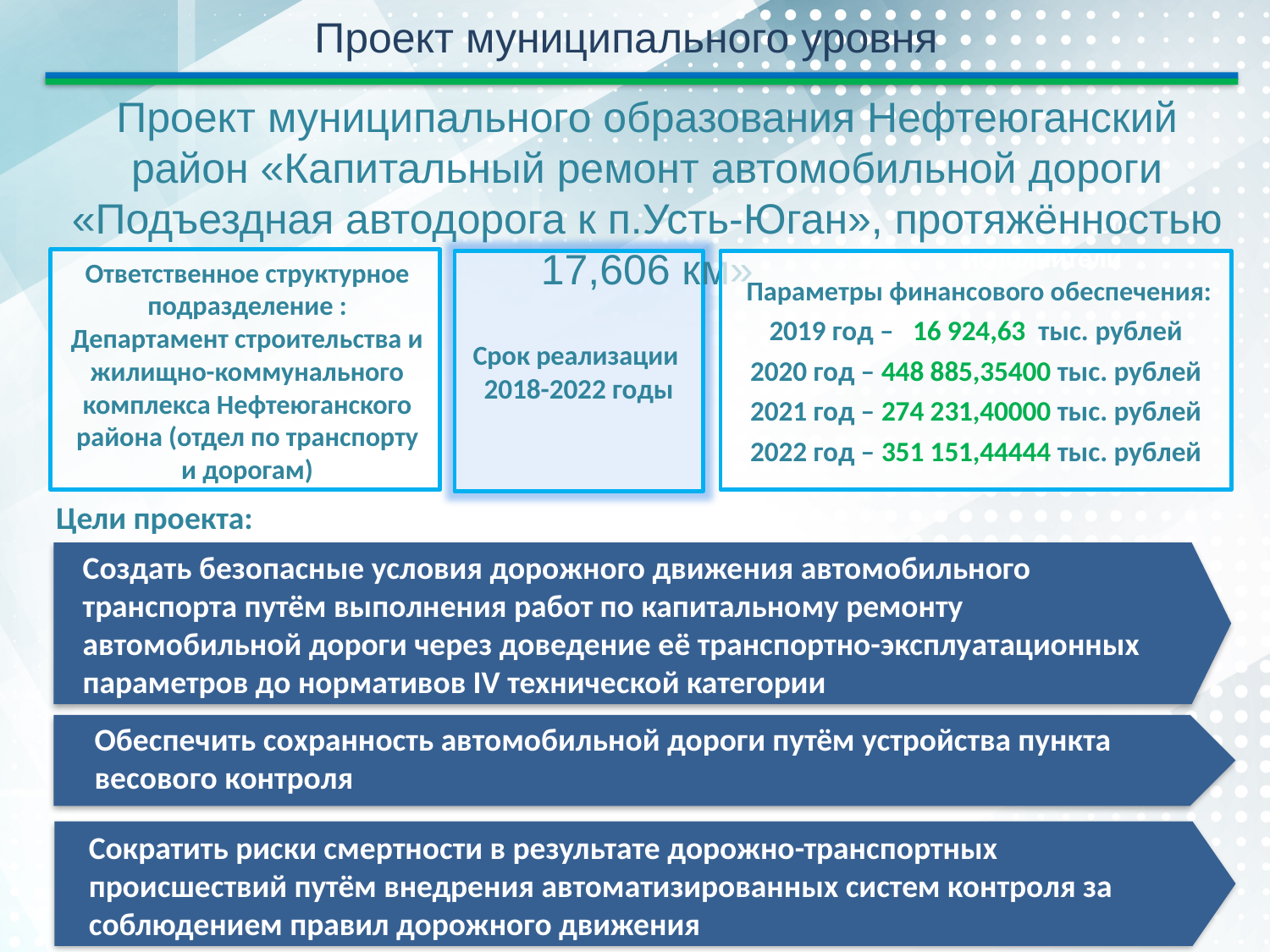

Проект муниципального уровня

Проект муниципального образования Нефтеюганский район «Капитальный ремонт автомобильной дороги «Подъездная автодорога к п.Усть-Юган», протяжённостью 17,606 км»
Ответственные
исполнители

Ответственное структурное подразделение :
Департамент строительства и жилищно-коммунального комплекса Нефтеюганского района (отдел по транспорту и дорогам)

Срок реализации
2018-2022 годы
 Параметры финансового обеспечения:

2019 год –   16 924,63  тыс. рублей

2020 год – 448 885,35400 тыс. рублей

2021 год – 274 231,40000 тыс. рублей

2022 год – 351 151,44444 тыс. рублей
Цели проекта:

Создать безопасные условия дорожного движения автомобильного транспорта путём выполнения работ по капитальному ремонту автомобильной дороги через доведение её транспортно-эксплуатационных параметров до нормативов IV технической категории

Обеспечить сохранность автомобильной дороги путём устройства пункта весового контроля
   Сократить риски смертности в результате дорожно-транспортных
   происшествий путём внедрения автоматизированных систем контроля за
   соблюдением правил дорожного движения